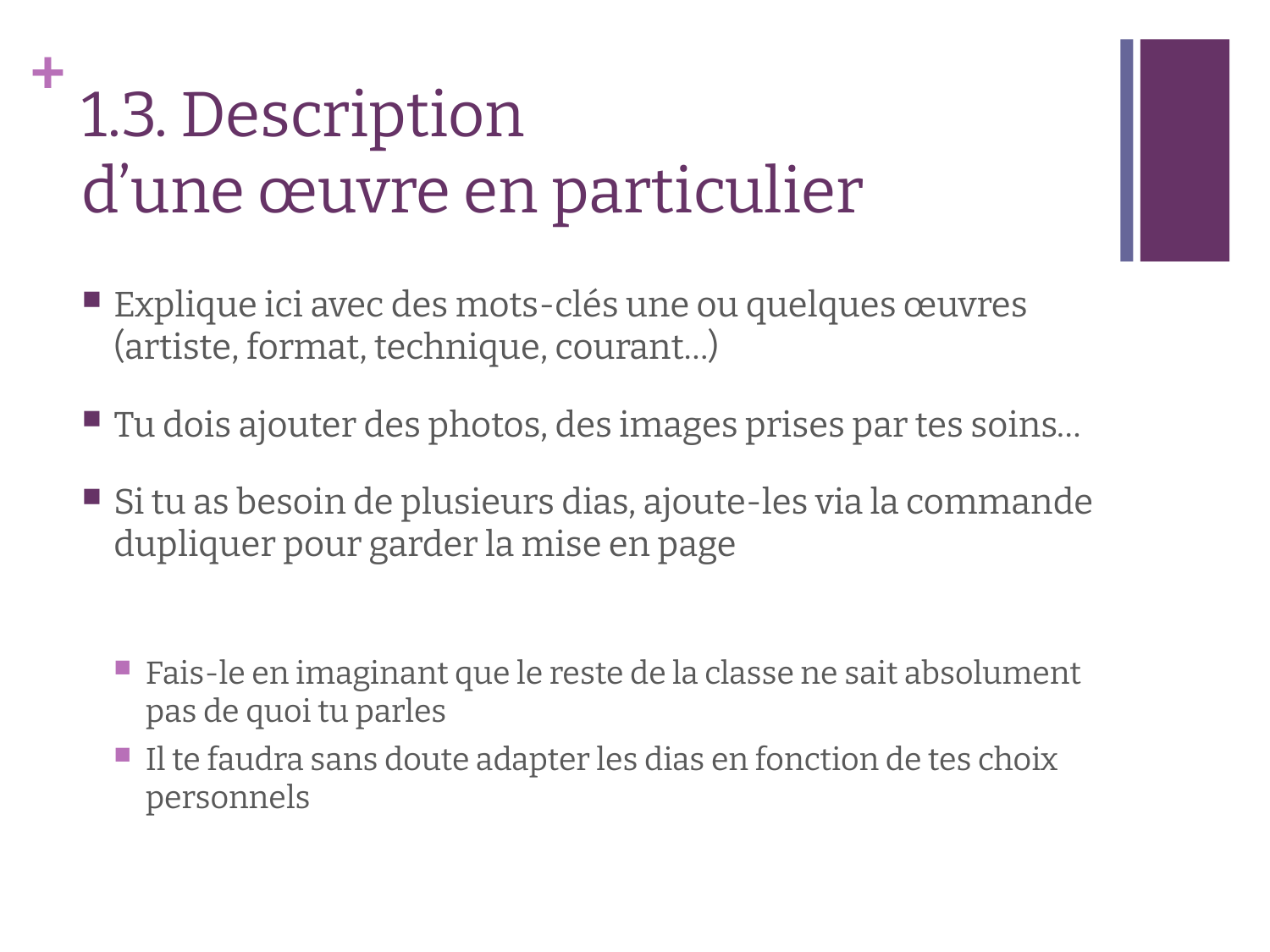

# 1.3. Description d’une œuvre en particulier

Explique ici avec des mots-clés une ou quelques œuvres (artiste, format, technique, courant…)
Tu dois ajouter des photos, des images prises par tes soins…
Si tu as besoin de plusieurs dias, ajoute-les via la commande dupliquer pour garder la mise en page

Fais-le en imaginant que le reste de la classe ne sait absolument pas de quoi tu parles
Il te faudra sans doute adapter les dias en fonction de tes choix personnels